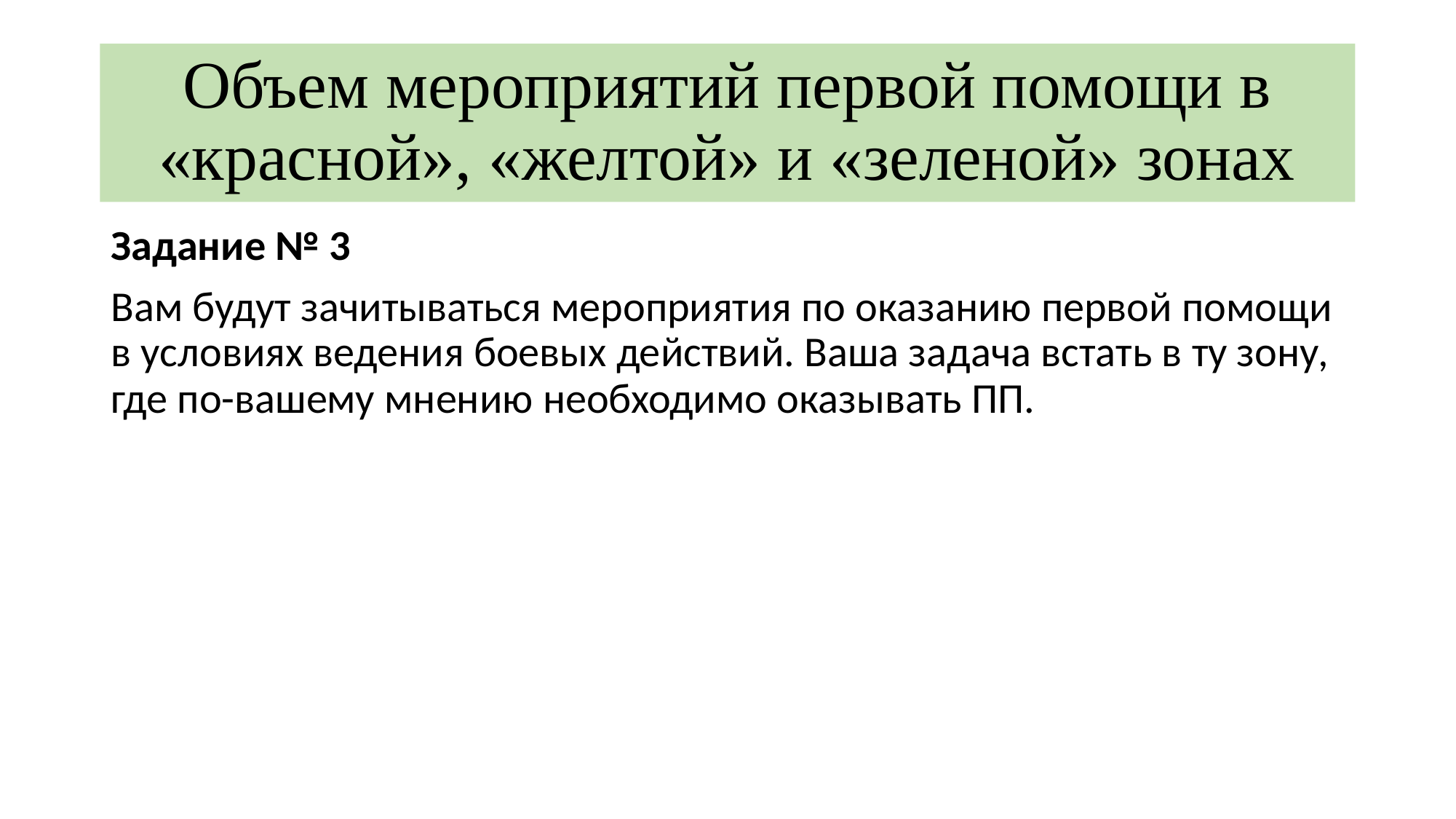

# Объем мероприятий первой помощи в «красной», «желтой» и «зеленой» зонах
Задание № 3
Вам будут зачитываться мероприятия по оказанию первой помощи в условиях ведения боевых действий. Ваша задача встать в ту зону, где по-вашему мнению необходимо оказывать ПП.